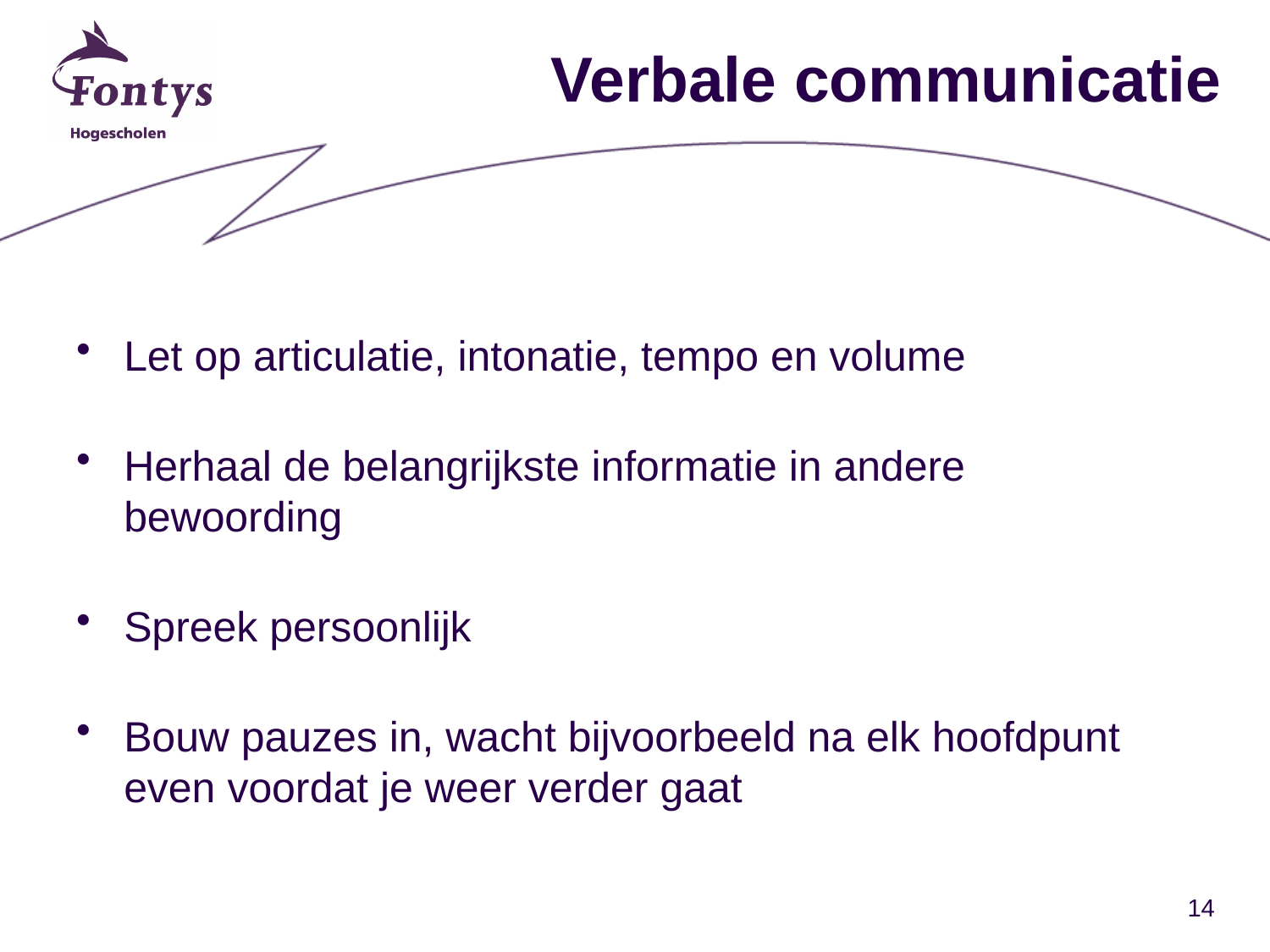

# Verbale communicatie

Let op articulatie, intonatie, tempo en volume
Herhaal de belangrijkste informatie in andere bewoording
Spreek persoonlijk
Bouw pauzes in, wacht bijvoorbeeld na elk hoofdpunt even voordat je weer verder gaat